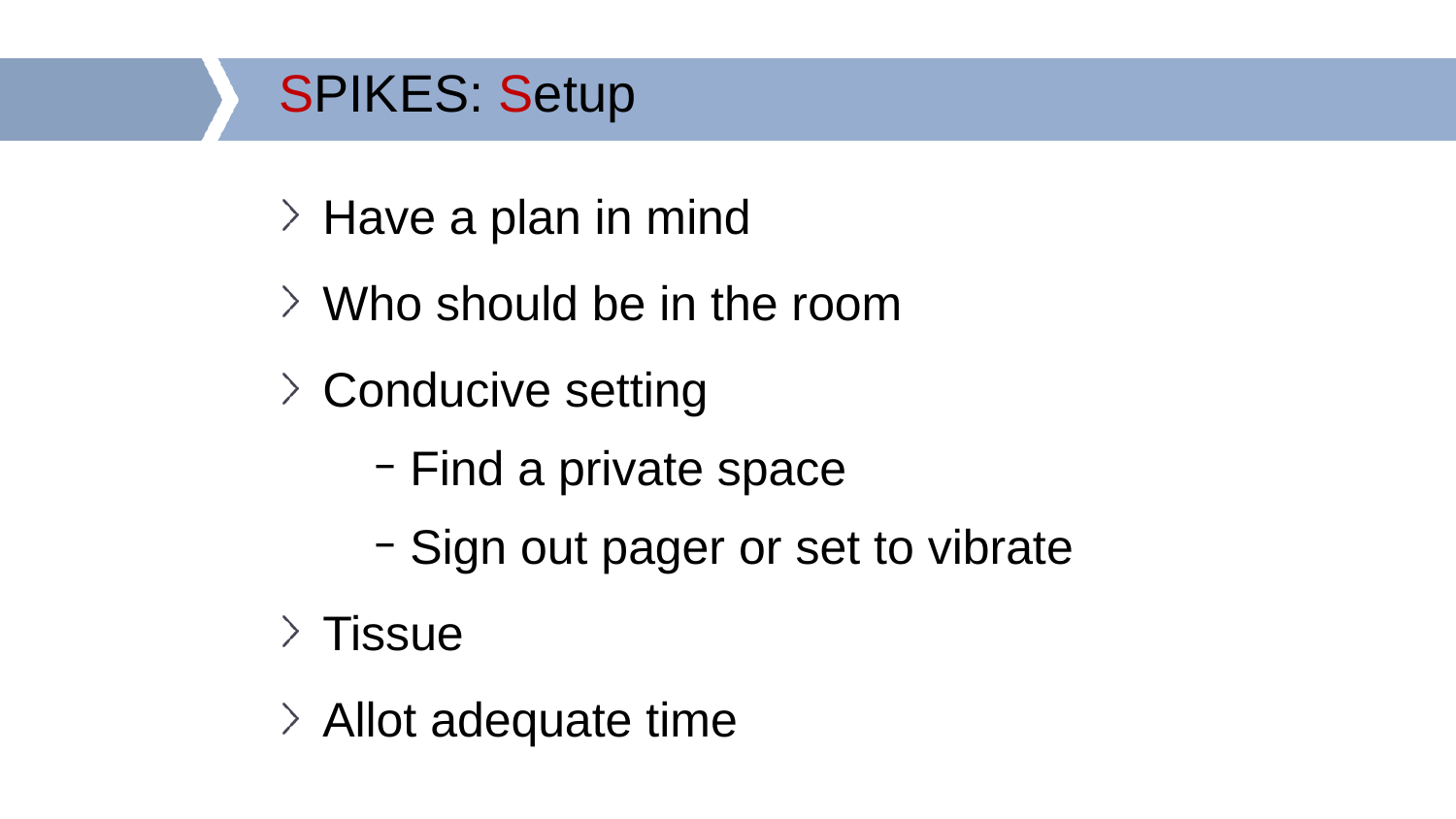

# SPIKES: Setup
Have a plan in mind
Who should be in the room
Conducive setting
Find a private space
Sign out pager or set to vibrate
Tissue
Allot adequate time